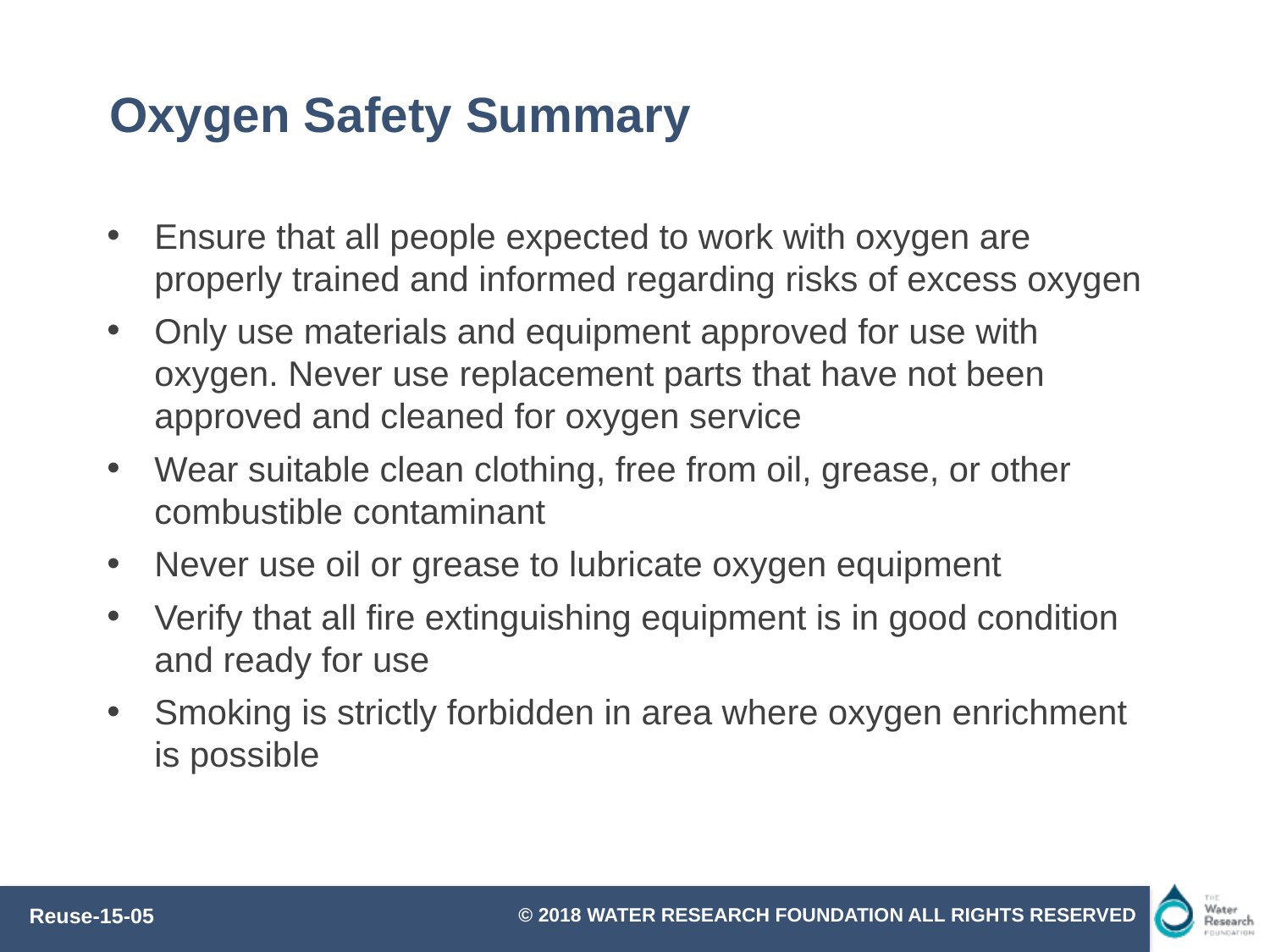

# Oxygen Safety Summary
Ensure that all people expected to work with oxygen are properly trained and informed regarding risks of excess oxygen
Only use materials and equipment approved for use with oxygen. Never use replacement parts that have not been approved and cleaned for oxygen service
Wear suitable clean clothing, free from oil, grease, or other combustible contaminant
Never use oil or grease to lubricate oxygen equipment
Verify that all fire extinguishing equipment is in good condition and ready for use
Smoking is strictly forbidden in area where oxygen enrichment is possible